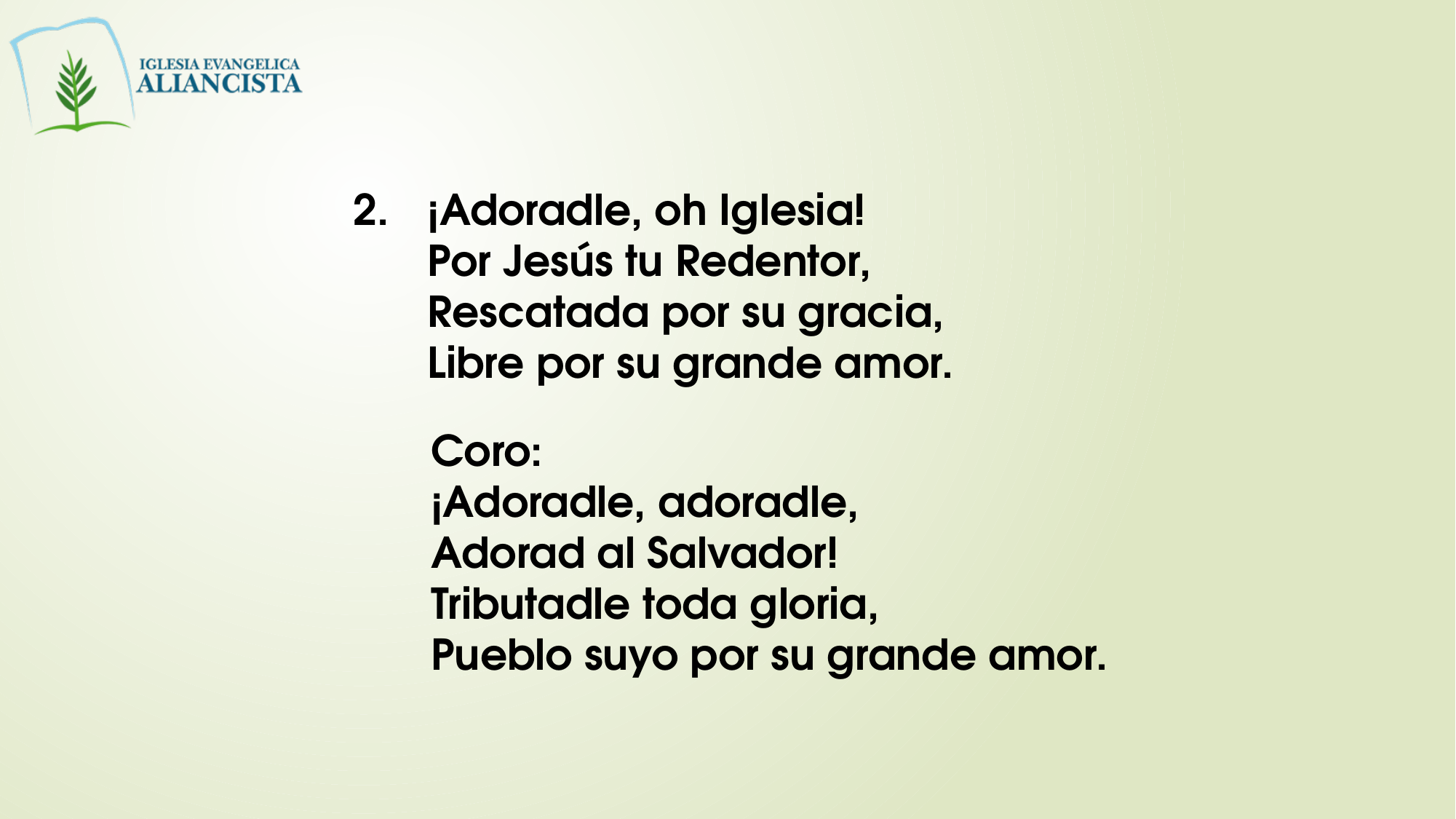

2. 	¡Adoradle, oh Iglesia!
	Por Jesús tu Redentor,
	Rescatada por su gracia,
	Libre por su grande amor.
Coro:
¡Adoradle, adoradle,
Adorad al Salvador!
Tributadle toda gloria,
Pueblo suyo por su grande amor.